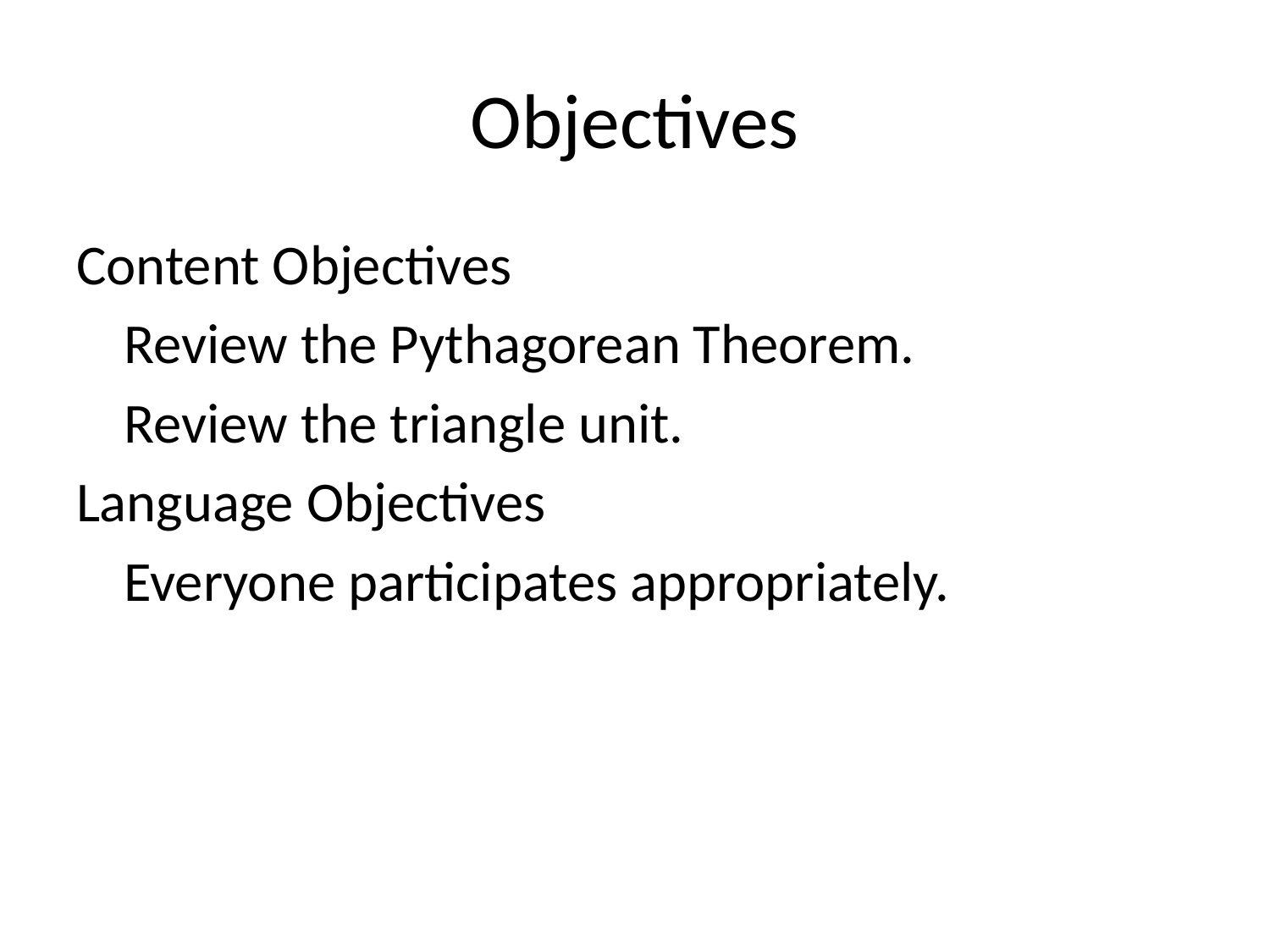

# Objectives
Content Objectives
	Review the Pythagorean Theorem.
	Review the triangle unit.
Language Objectives
	Everyone participates appropriately.